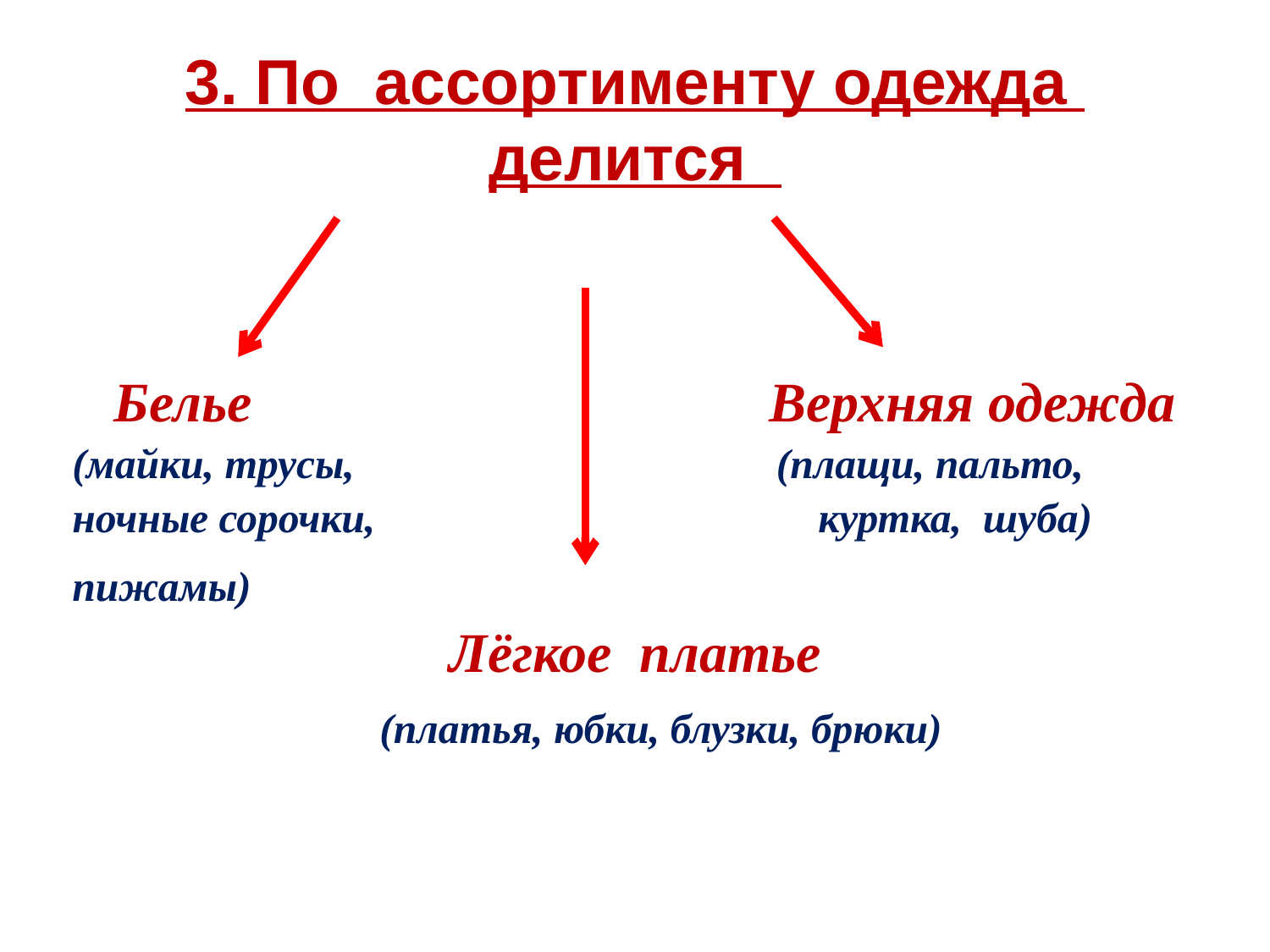

# 3. По  ассортименту одежда  делится

   Белье                                     Верхняя одежда
(майки, трусы,                                        (плащи, пальто,
ночные сорочки,                                          куртка,  шуба)
пижамы)
                           Лёгкое  платье
                      (платья, юбки, блузки, брюки)